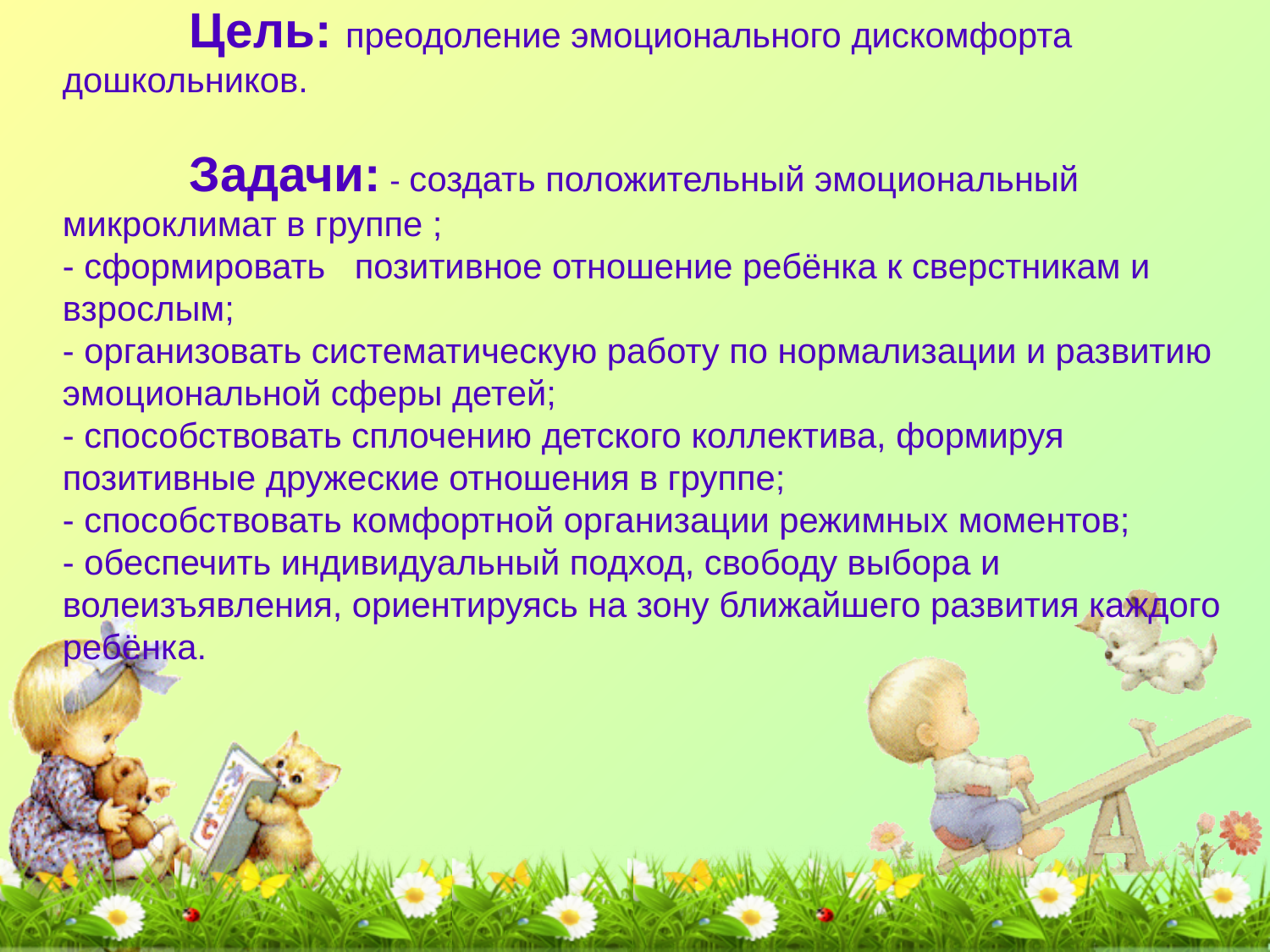

# Цель: преодоление эмоционального дискомфорта дошкольников. Задачи: - создать положительный эмоциональный микроклимат в группе ; - сформировать   позитивное отношение ребёнка к сверстникам и взрослым; - организовать систематическую работу по нормализации и развитию эмоциональной сферы детей; - способствовать сплочению детского коллектива, формируя позитивные дружеские отношения в группе; - способствовать комфортной организации режимных моментов; - обеспечить индивидуальный подход, свободу выбора и волеизъявления, ориентируясь на зону ближайшего развития каждого ребёнка.